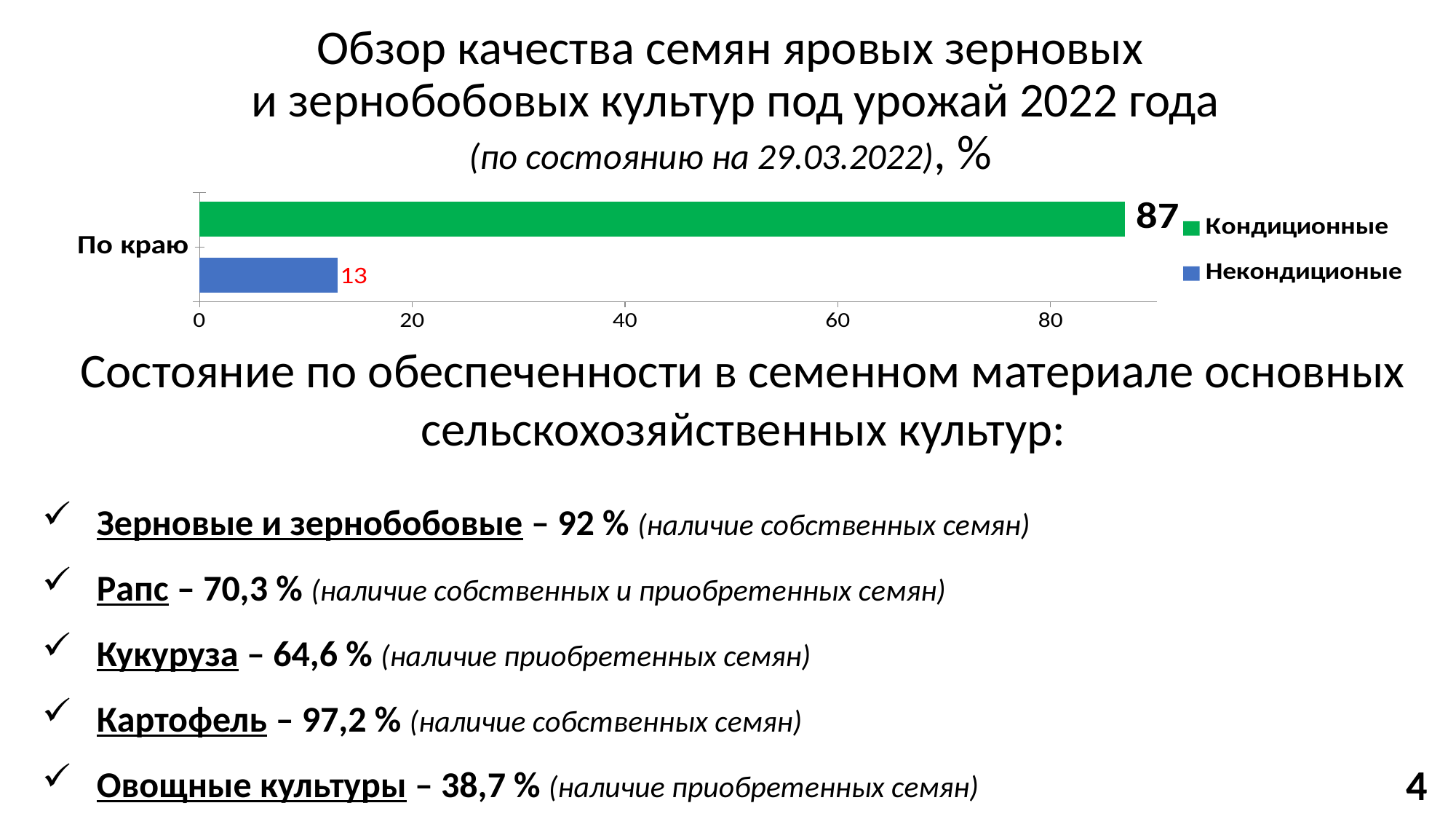

# Обзор качества семян яровых зерновых и зернобобовых культур под урожай 2022 года (по состоянию на 29.03.2022), %

### Chart

| Category | Некондиционые  | Кондиционные |
|---|---|---|
| По краю | 13.0 | 87.0 |
Состояние по обеспеченности в семенном материале основных сельскохозяйственных культур:

Зерновые и зернобобовые – 92 % (наличие собственных семян)
Рапс – 70,3 % (наличие собственных и приобретенных семян)
Кукуруза – 64,6 % (наличие приобретенных семян)
Картофель – 97,2 % (наличие собственных семян)
Овощные культуры – 38,7 % (наличие приобретенных семян)

4